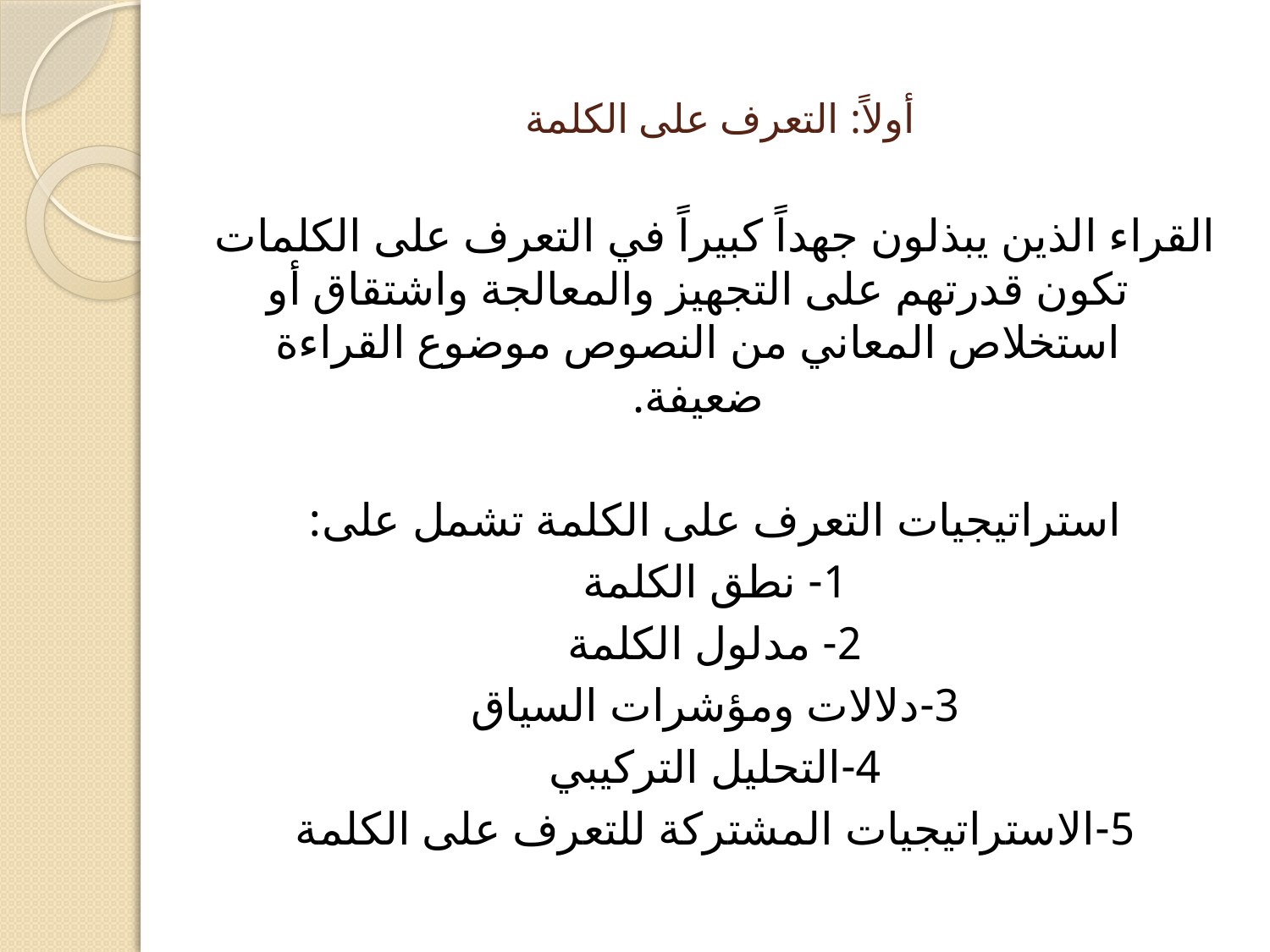

# أولاً: التعرف على الكلمة
القراء الذين يبذلون جهداً كبيراً في التعرف على الكلمات تكون قدرتهم على التجهيز والمعالجة واشتقاق أو استخلاص المعاني من النصوص موضوع القراءة ضعيفة.

استراتيجيات التعرف على الكلمة تشمل على:
1- نطق الكلمة
2- مدلول الكلمة
3-دلالات ومؤشرات السياق
4-التحليل التركيبي
5-الاستراتيجيات المشتركة للتعرف على الكلمة